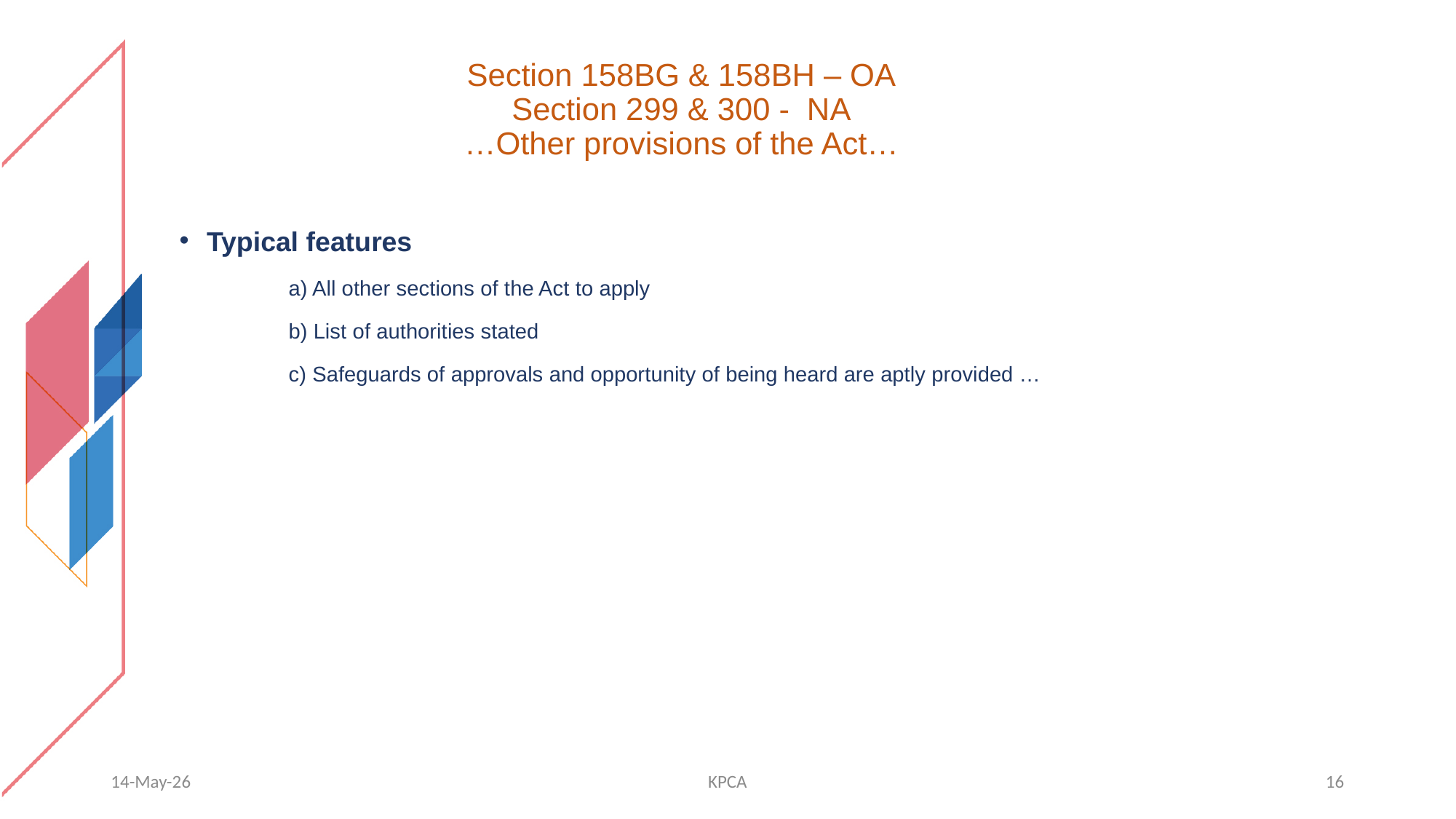

# Section 158BG & 158BH – OA Section 299 & 300 -  NA …Other provisions of the Act…
Typical features
	a) All other sections of the Act to apply
	b) List of authorities stated
	c) Safeguards of approvals and opportunity of being heard are aptly provided …
14-May-26
KPCA
16